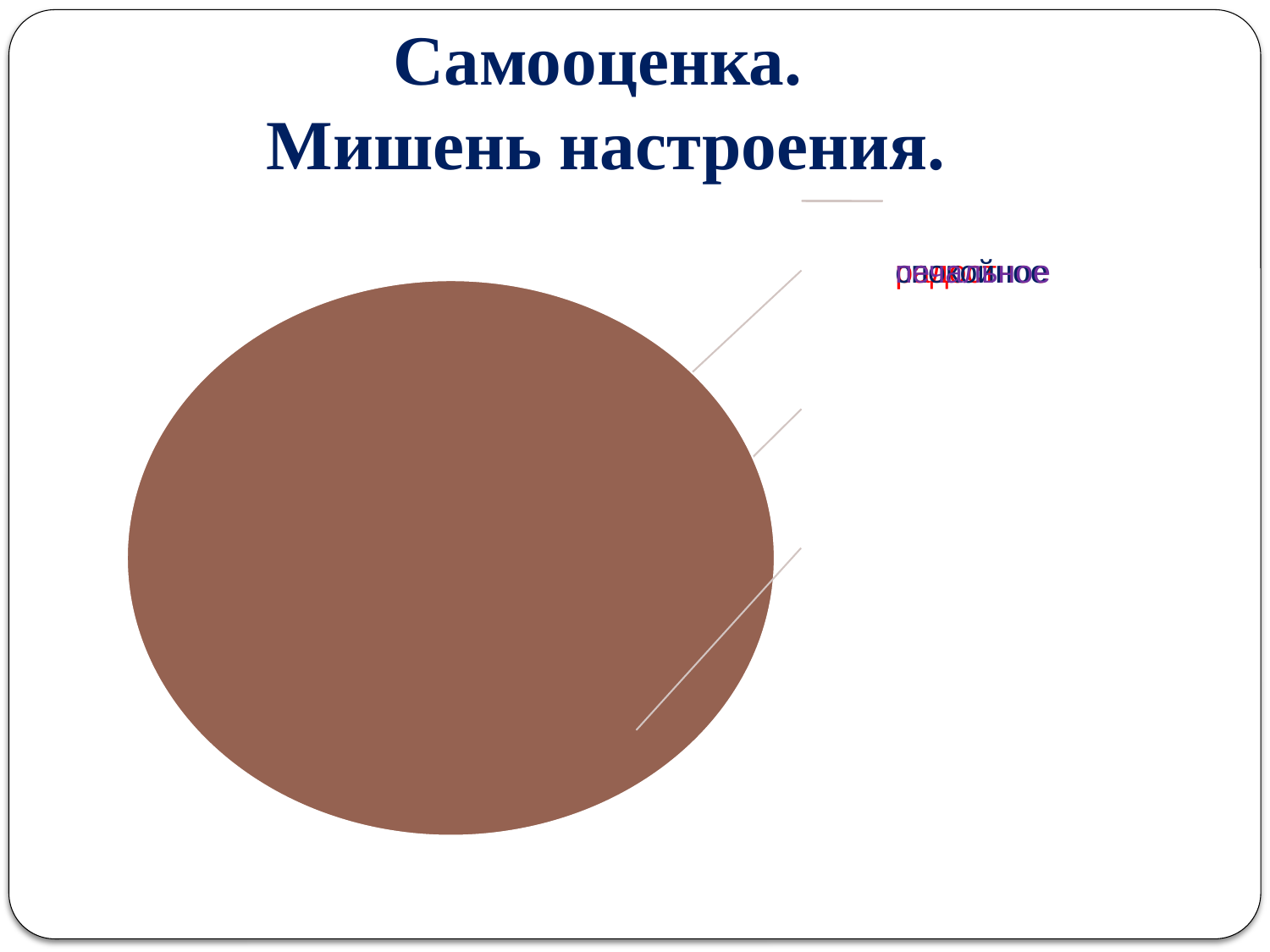

# Самооценка. Мишень настроения.
радостное
спокойное
печальное